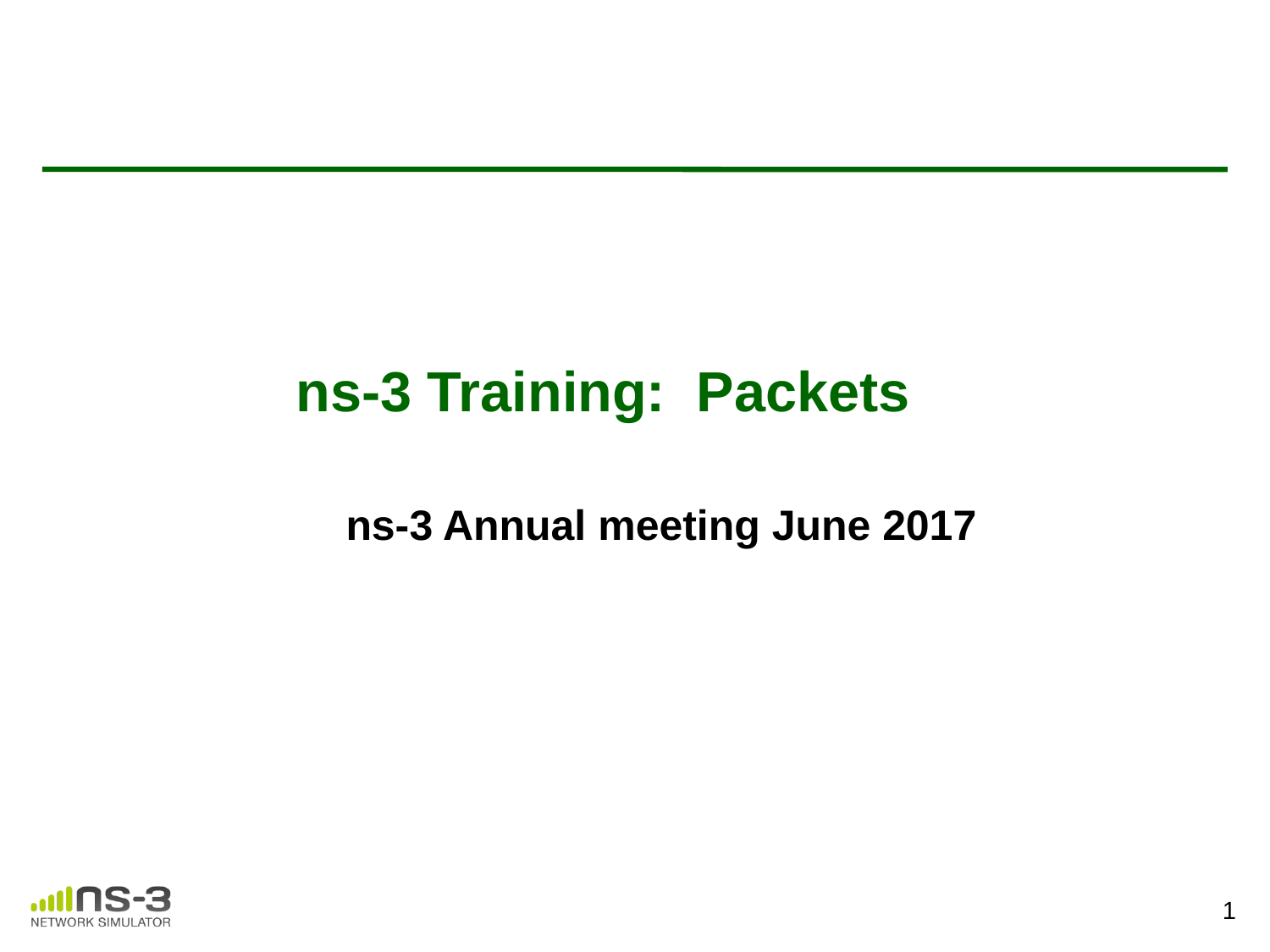

ns-3 Training:  Packets

ns-3 Annual meeting June 2017
1